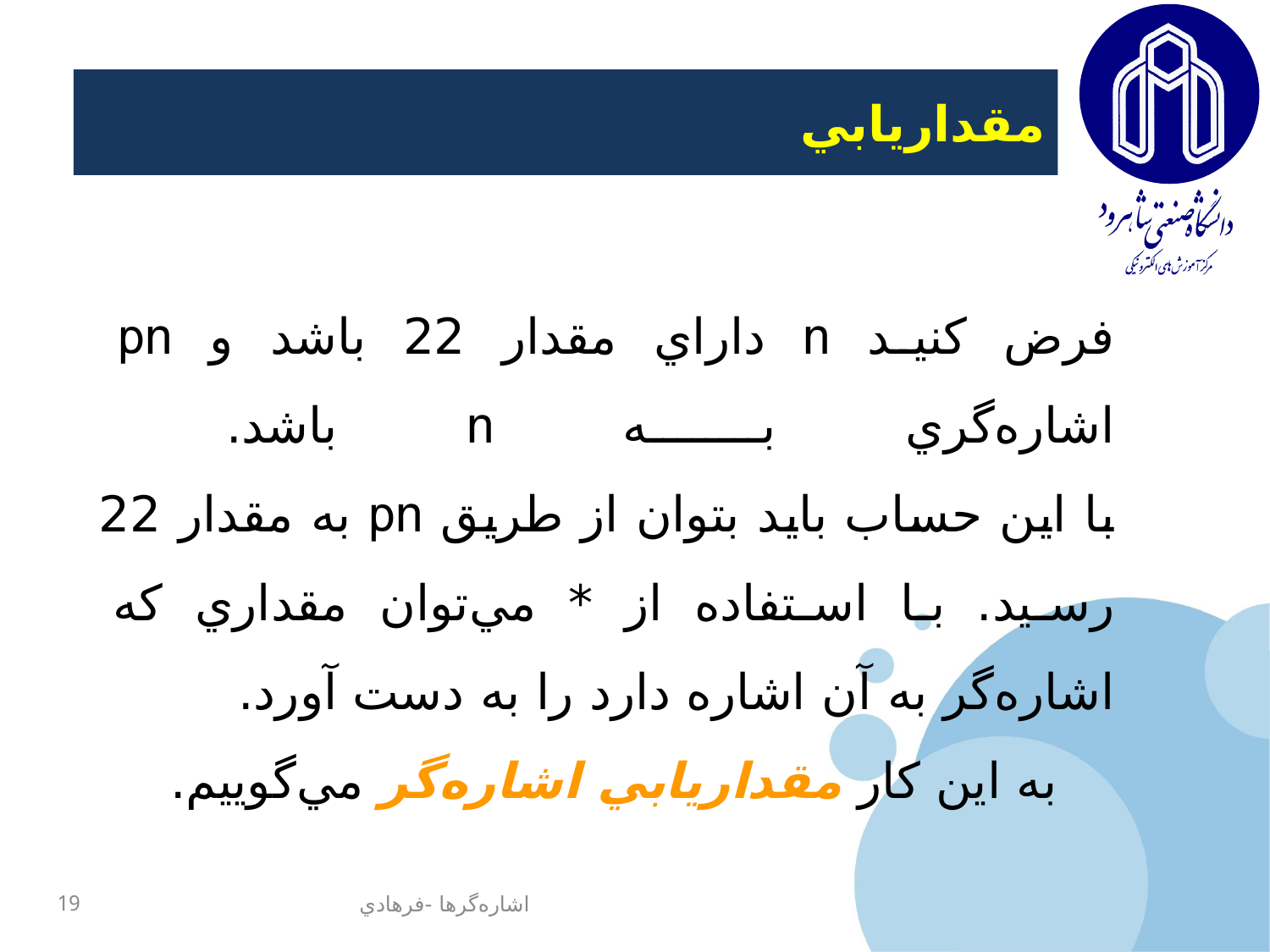

# مقداريابي
فرض کنيد n داراي مقدار 22 باشد و pn اشاره‌گري به n باشد.
با اين حساب بايد بتوان از طريق pn به مقدار 22 رسيد. با استفاده از * مي‌توان مقداري که اشاره‌گر به آن اشاره دارد را به دست آورد.
به اين کار مقداريابي اشاره‌گر مي‌گوييم.
19
اشاره‌گرها -فرهادي